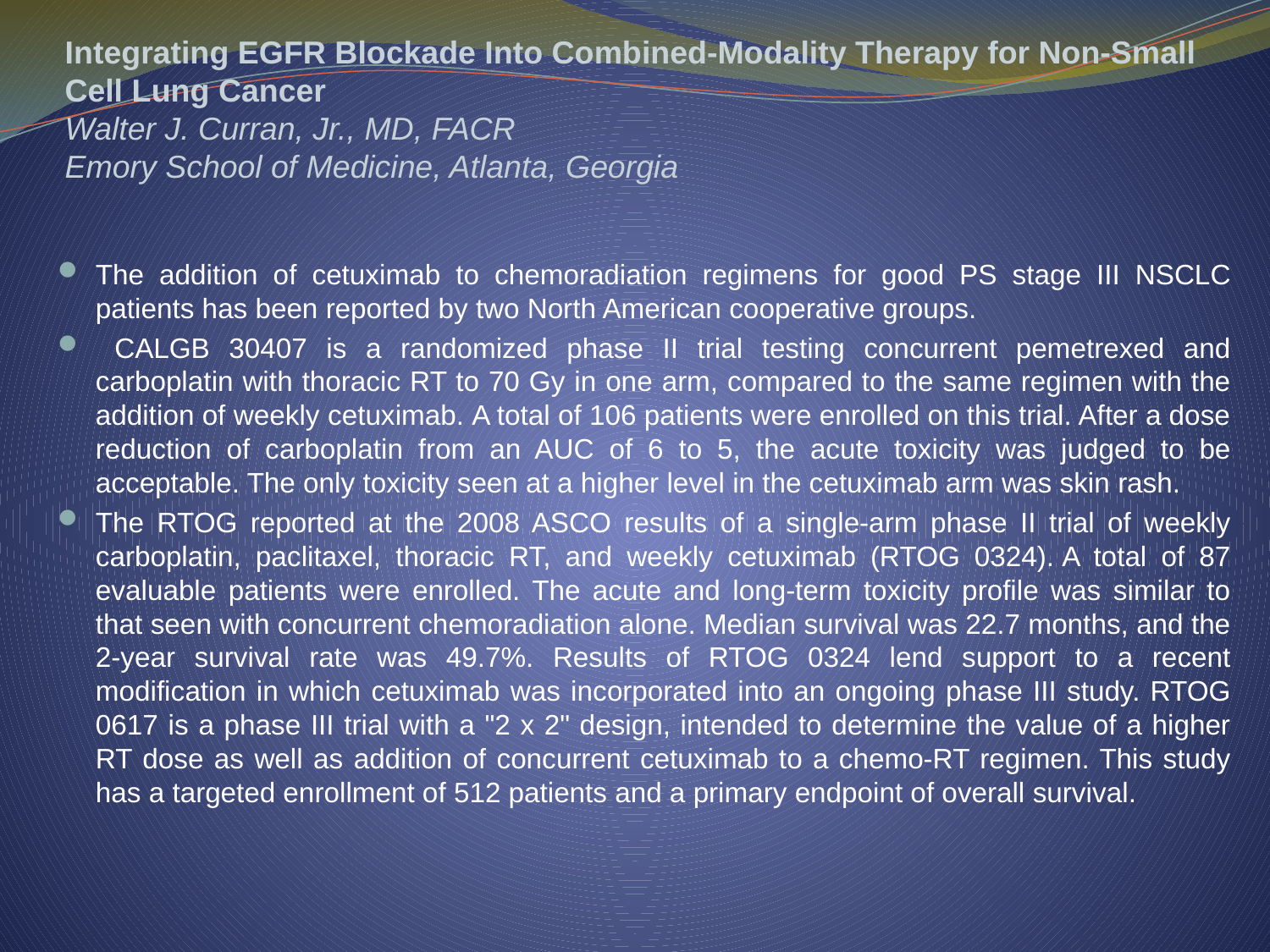

# Integrating EGFR Blockade Into Combined-Modality Therapy for Non-Small Cell Lung Cancer Walter J. Curran, Jr., MD, FACR Emory School of Medicine, Atlanta, Georgia

The addition of cetuximab to chemoradiation regimens for good PS stage III NSCLC patients has been reported by two North American cooperative groups.
 CALGB 30407 is a randomized phase II trial testing concurrent pemetrexed and carboplatin with thoracic RT to 70 Gy in one arm, compared to the same regimen with the addition of weekly cetuximab. A total of 106 patients were enrolled on this trial. After a dose reduction of carboplatin from an AUC of 6 to 5, the acute toxicity was judged to be acceptable. The only toxicity seen at a higher level in the cetuximab arm was skin rash.
The RTOG reported at the 2008 ASCO results of a single-arm phase II trial of weekly carboplatin, paclitaxel, thoracic RT, and weekly cetuximab (RTOG 0324). A total of 87 evaluable patients were enrolled. The acute and long-term toxicity profile was similar to that seen with concurrent chemoradiation alone. Median survival was 22.7 months, and the 2-year survival rate was 49.7%. Results of RTOG 0324 lend support to a recent modification in which cetuximab was incorporated into an ongoing phase III study. RTOG 0617 is a phase III trial with a "2 x 2" design, intended to determine the value of a higher RT dose as well as addition of concurrent cetuximab to a chemo-RT regimen. This study has a targeted enrollment of 512 patients and a primary endpoint of overall survival.